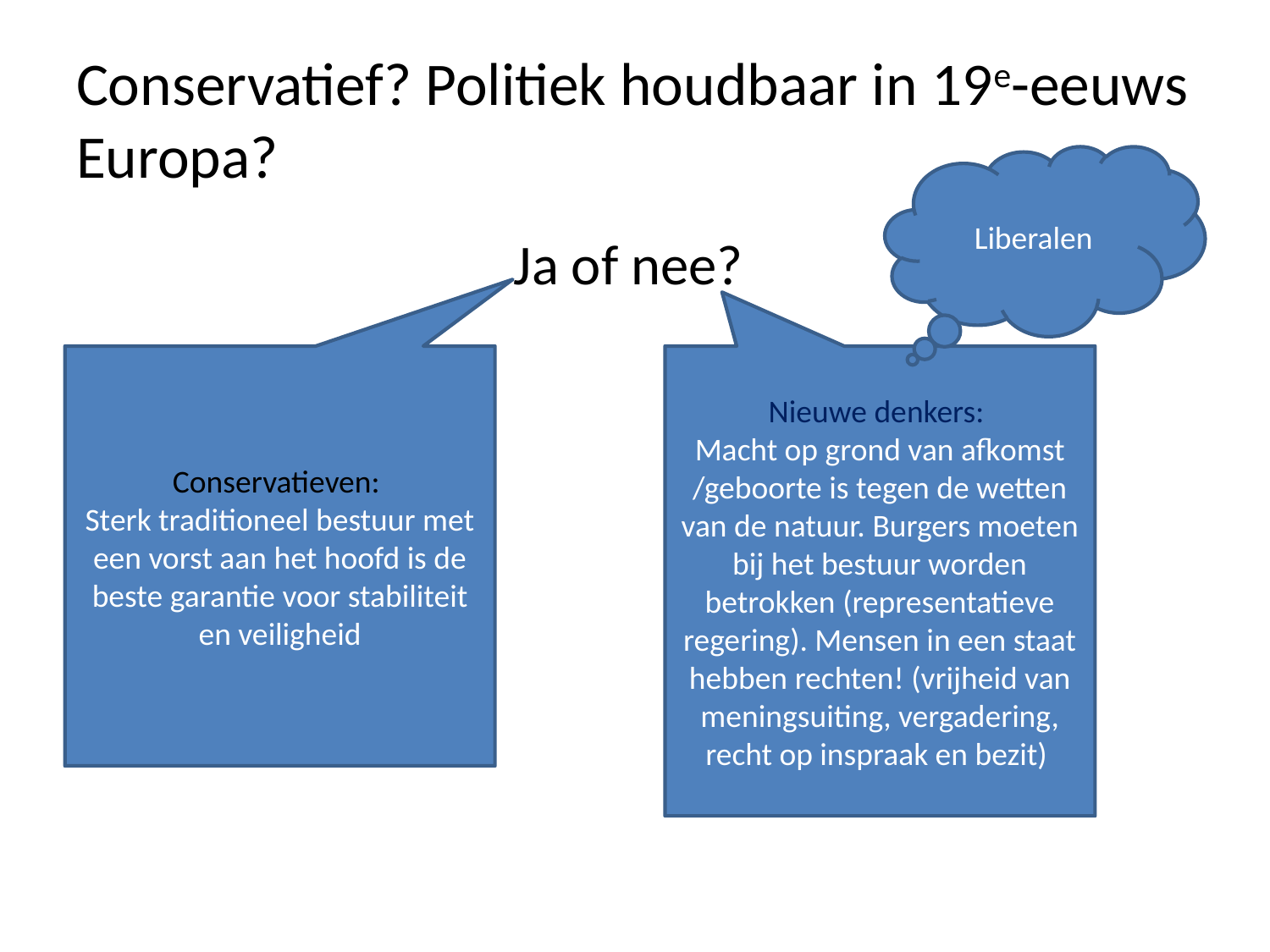

# Conservatief? Politiek houdbaar in 19e-eeuws Europa?
Liberalen
Ja of nee?

Conservatieven:
Sterk traditioneel bestuur met een vorst aan het hoofd is de beste garantie voor stabiliteit en veiligheid
Nieuwe denkers:
Macht op grond van afkomst /geboorte is tegen de wetten van de natuur. Burgers moeten bij het bestuur worden betrokken (representatieve regering). Mensen in een staat hebben rechten! (vrijheid van meningsuiting, vergadering, recht op inspraak en bezit)